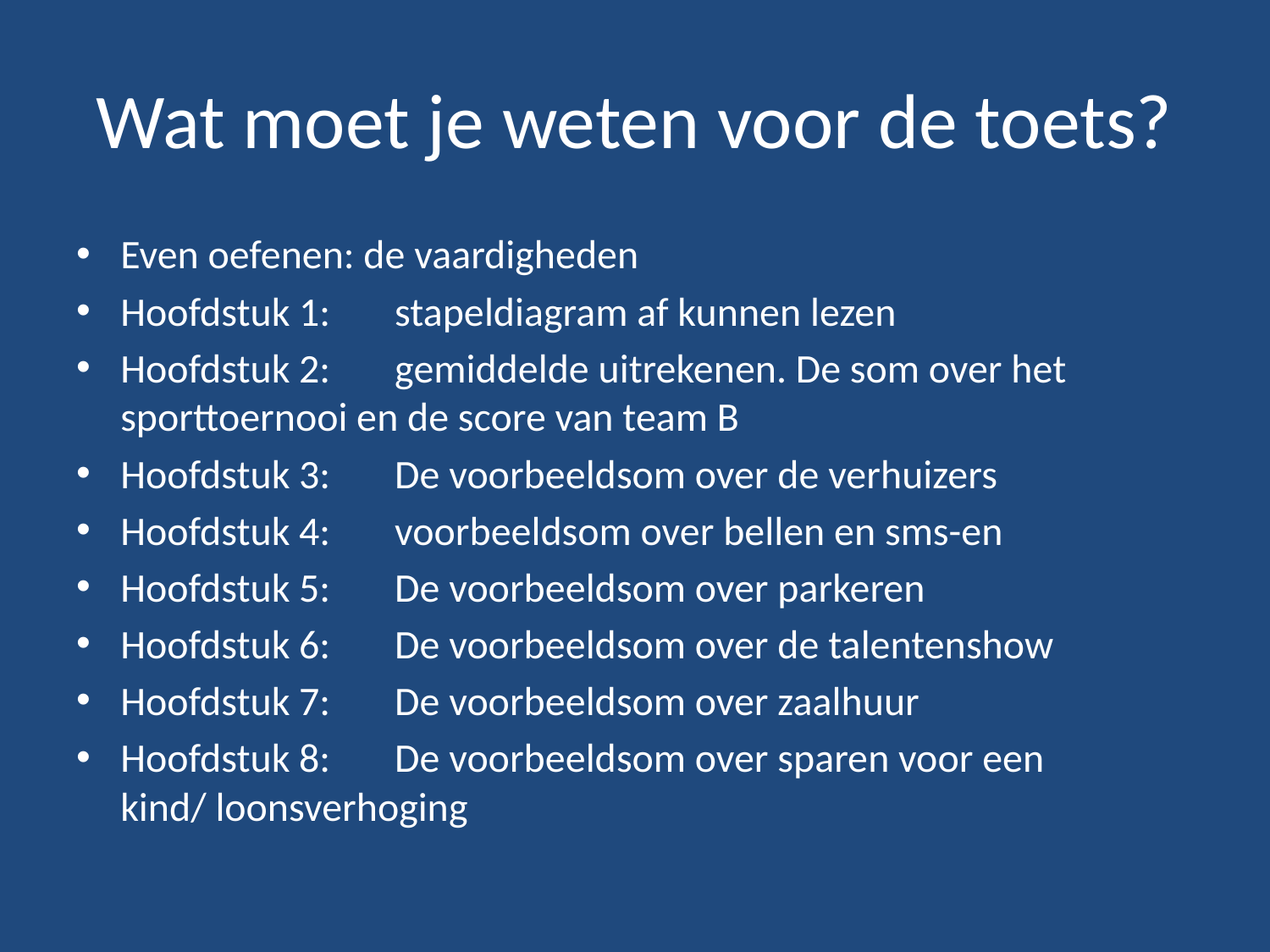

# Wat moet je weten voor de toets?
Even oefenen: de vaardigheden
Hoofdstuk 1:	stapeldiagram af kunnen lezen
Hoofdstuk 2:	gemiddelde uitrekenen. De som over het sporttoernooi en de score van team B
Hoofdstuk 3:	De voorbeeldsom over de verhuizers
Hoofdstuk 4:	voorbeeldsom over bellen en sms-en
Hoofdstuk 5: 	De voorbeeldsom over parkeren
Hoofdstuk 6: 	De voorbeeldsom over de talentenshow
Hoofdstuk 7: 	De voorbeeldsom over zaalhuur
Hoofdstuk 8:	De voorbeeldsom over sparen voor een 			kind/ loonsverhoging